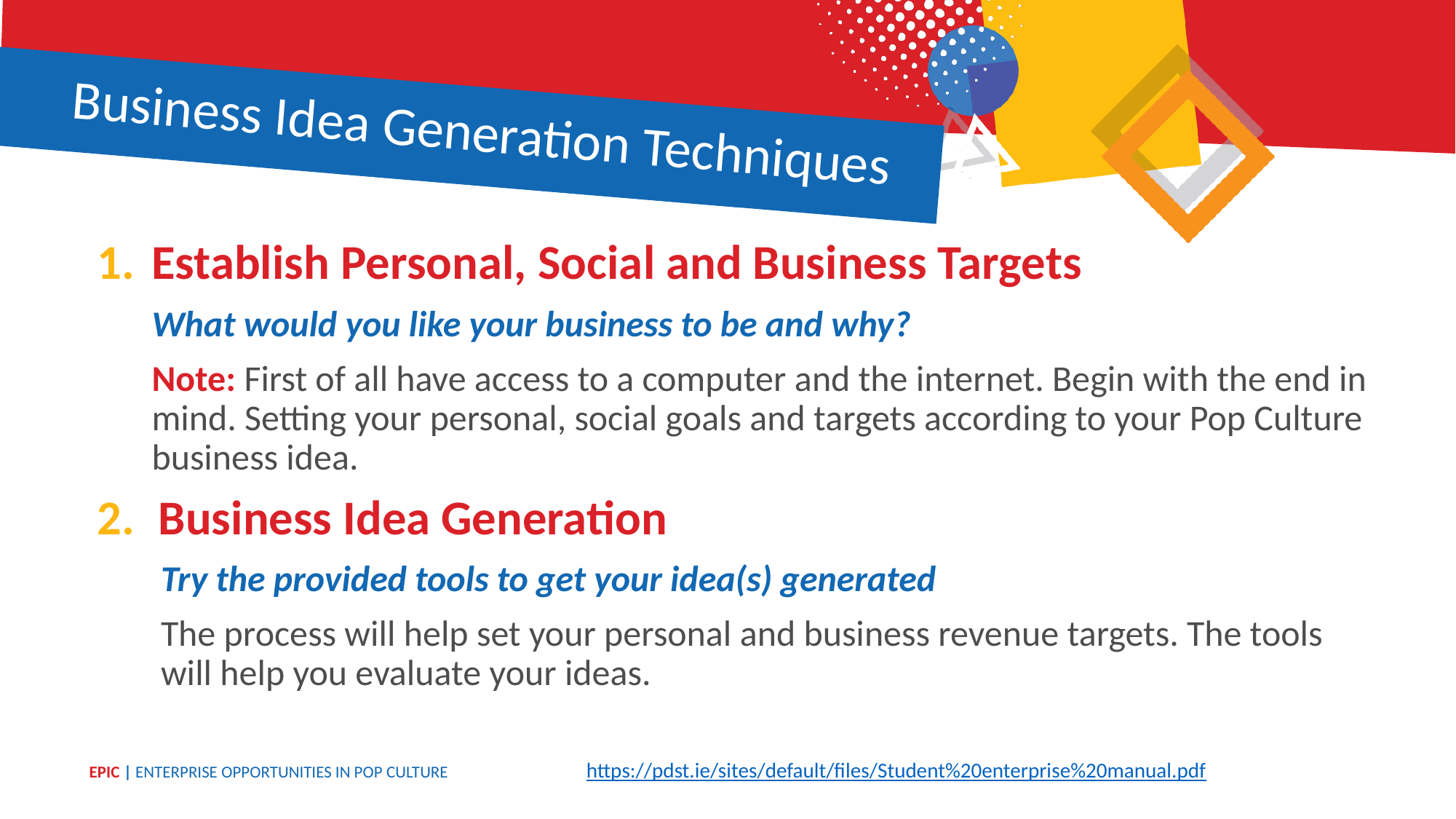

Business Idea Generation Techniques
Establish Personal, Social and Business Targets
What would you like your business to be and why?
Note: First of all have access to a computer and the internet. Begin with the end in mind. Setting your personal, social goals and targets according to your Pop Culture business idea.
Business Idea Generation
Try the provided tools to get your idea(s) generated
The process will help set your personal and business revenue targets. The tools will help you evaluate your ideas.

https://pdst.ie/sites/default/files/Student%20enterprise%20manual.pdf